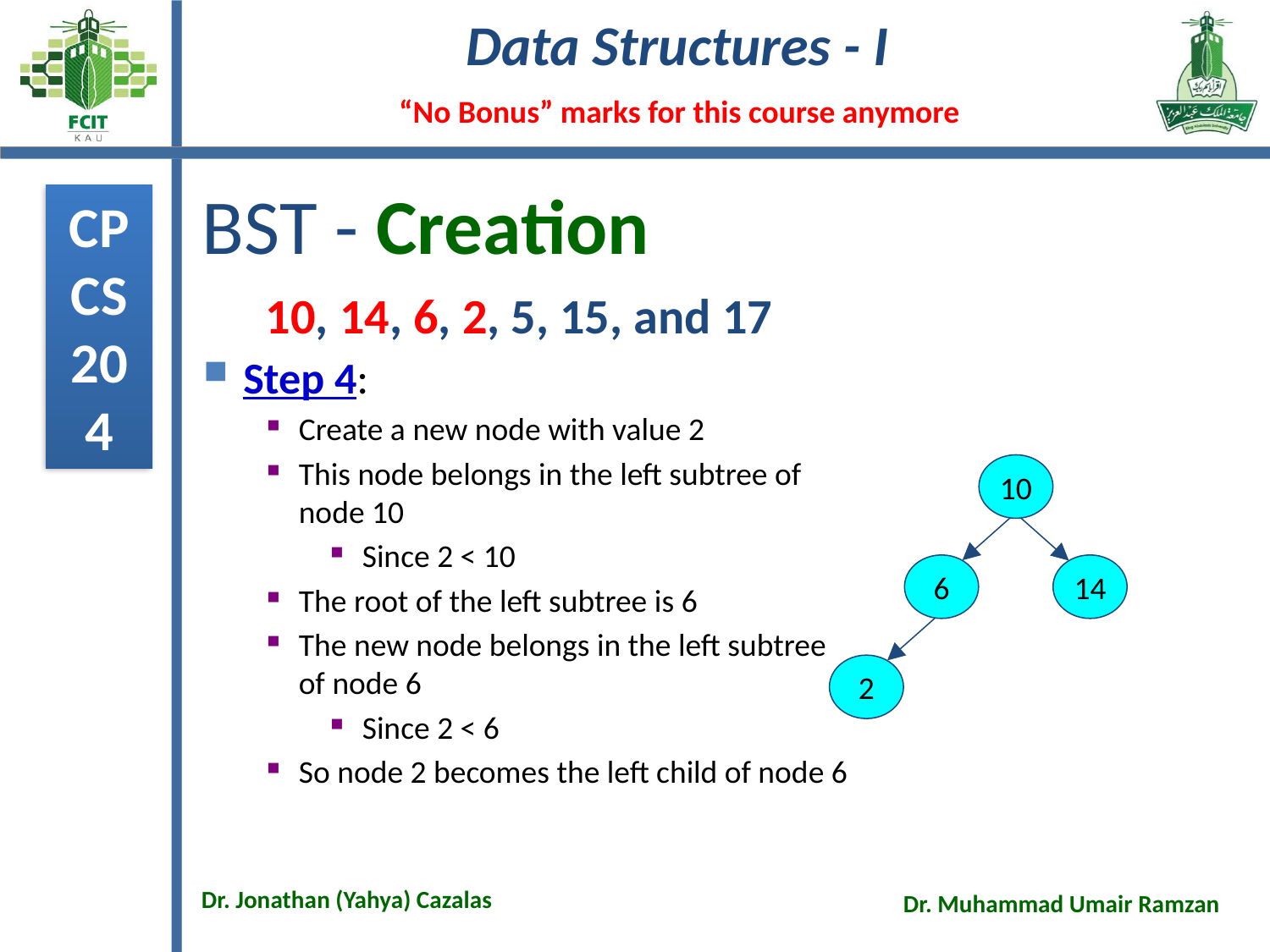

# BST - Creation
10, 14, 6, 2, 5, 15, and 17
Step 4:
Create a new node with value 2
This node belongs in the left subtree of node 10
Since 2 < 10
The root of the left subtree is 6
The new node belongs in the left subtree of node 6
Since 2 < 6
So node 2 becomes the left child of node 6
10

6
14

2